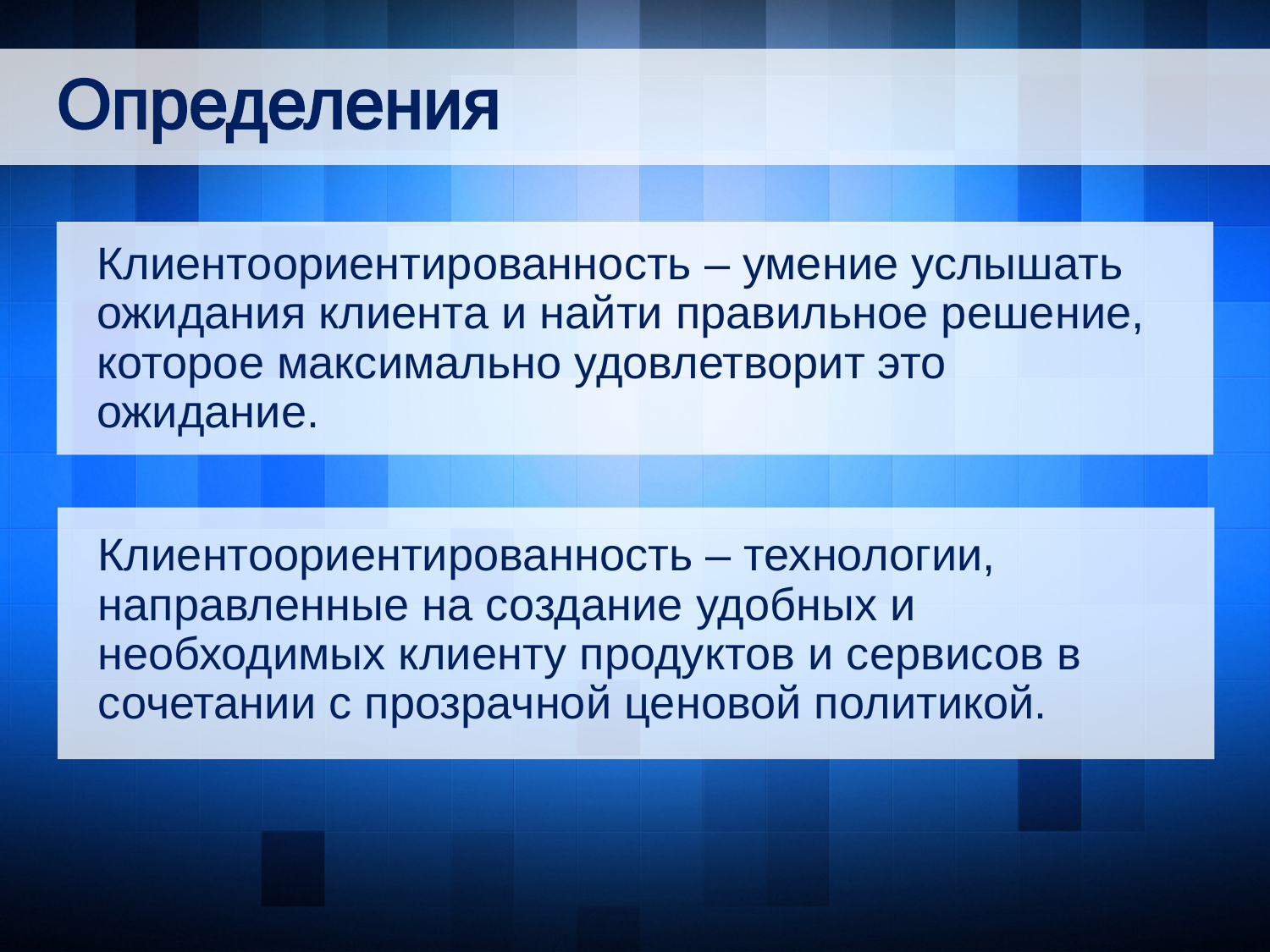

Определения

Клиентоориентированность – умение услышать ожидания клиента и найти правильное решение, которое максимально удовлетворит это ожидание.

Клиентоориентированность – технологии, направленные на создание удобных и необходимых клиенту продуктов и сервисов в сочетании с прозрачной ценовой политикой.